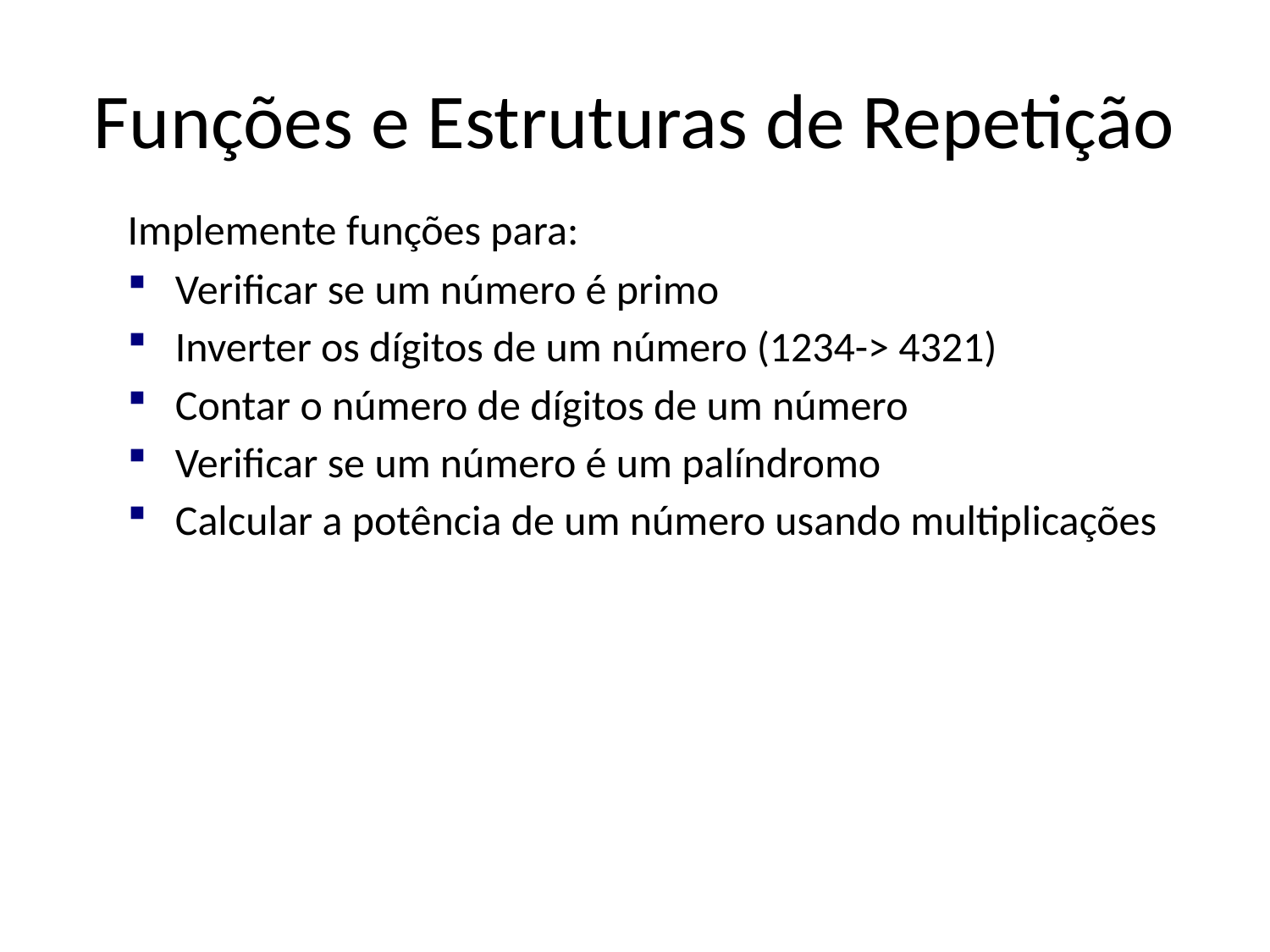

# Funções e Estruturas de Repetição
Implemente funções para:
Verificar se um número é primo
Inverter os dígitos de um número (1234-> 4321)
Contar o número de dígitos de um número
Verificar se um número é um palíndromo
Calcular a potência de um número usando multiplicações